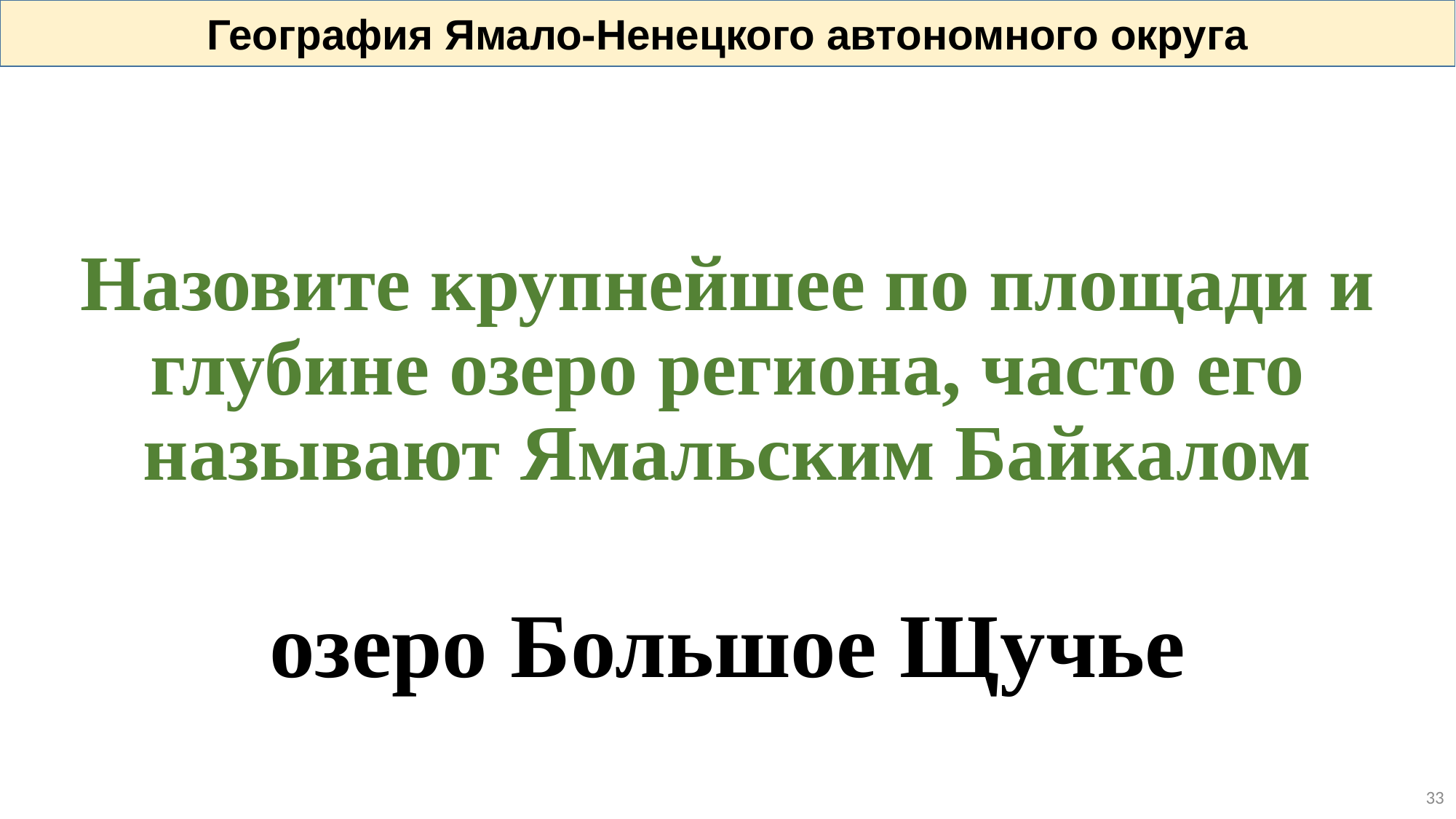

География Ямало-Ненецкого автономного округа
Назовите крупнейшее по площади и глубине озеро региона, часто его называют Ямальским Байкалом
озеро Большое Щучье
33